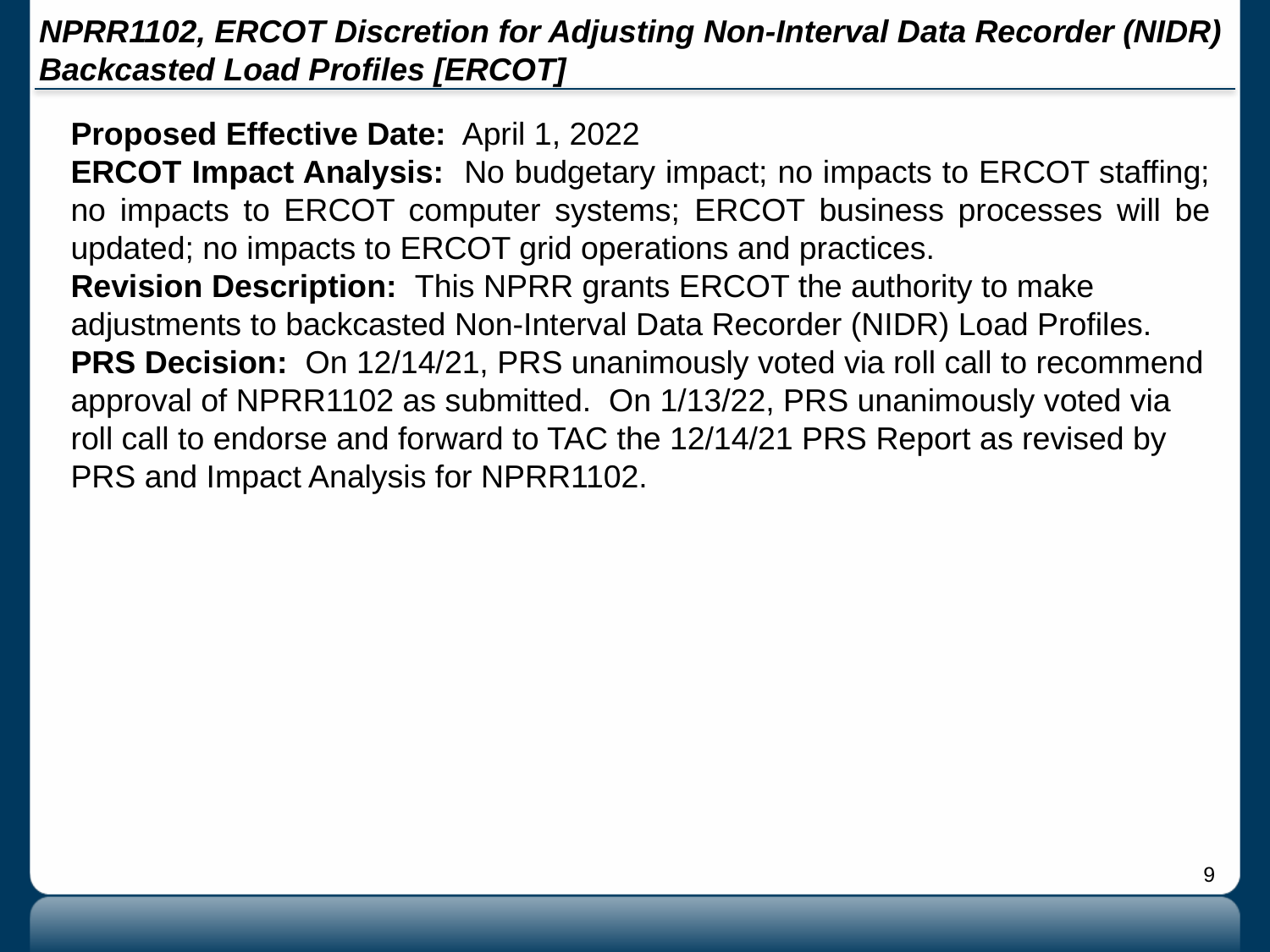

# NPRR1102, ERCOT Discretion for Adjusting Non-Interval Data Recorder (NIDR) Backcasted Load Profiles [ERCOT]
Proposed Effective Date:  April 1, 2022
ERCOT Impact Analysis:  No budgetary impact; no impacts to ERCOT staffing; no impacts to ERCOT computer systems; ERCOT business processes will be updated; no impacts to ERCOT grid operations and practices.
Revision Description:  This NPRR grants ERCOT the authority to make adjustments to backcasted Non-Interval Data Recorder (NIDR) Load Profiles.
PRS Decision:  On 12/14/21, PRS unanimously voted via roll call to recommend approval of NPRR1102 as submitted.  On 1/13/22, PRS unanimously voted via roll call to endorse and forward to TAC the 12/14/21 PRS Report as revised by PRS and Impact Analysis for NPRR1102.